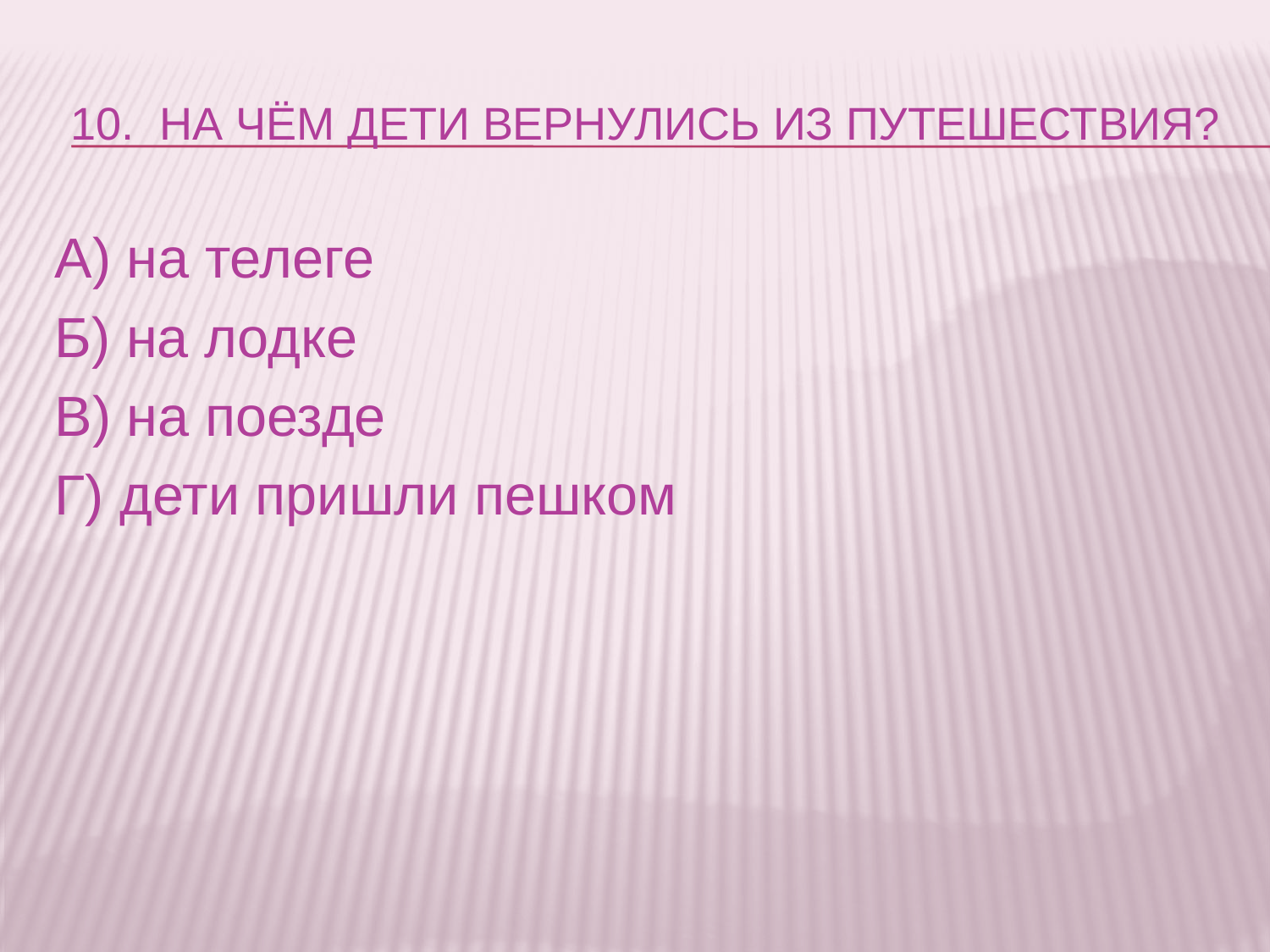

# 10.  На чём дети вернулись из путешествия?
А) на телеге
Б) на лодке
В) на поезде
Г) дети пришли пешком